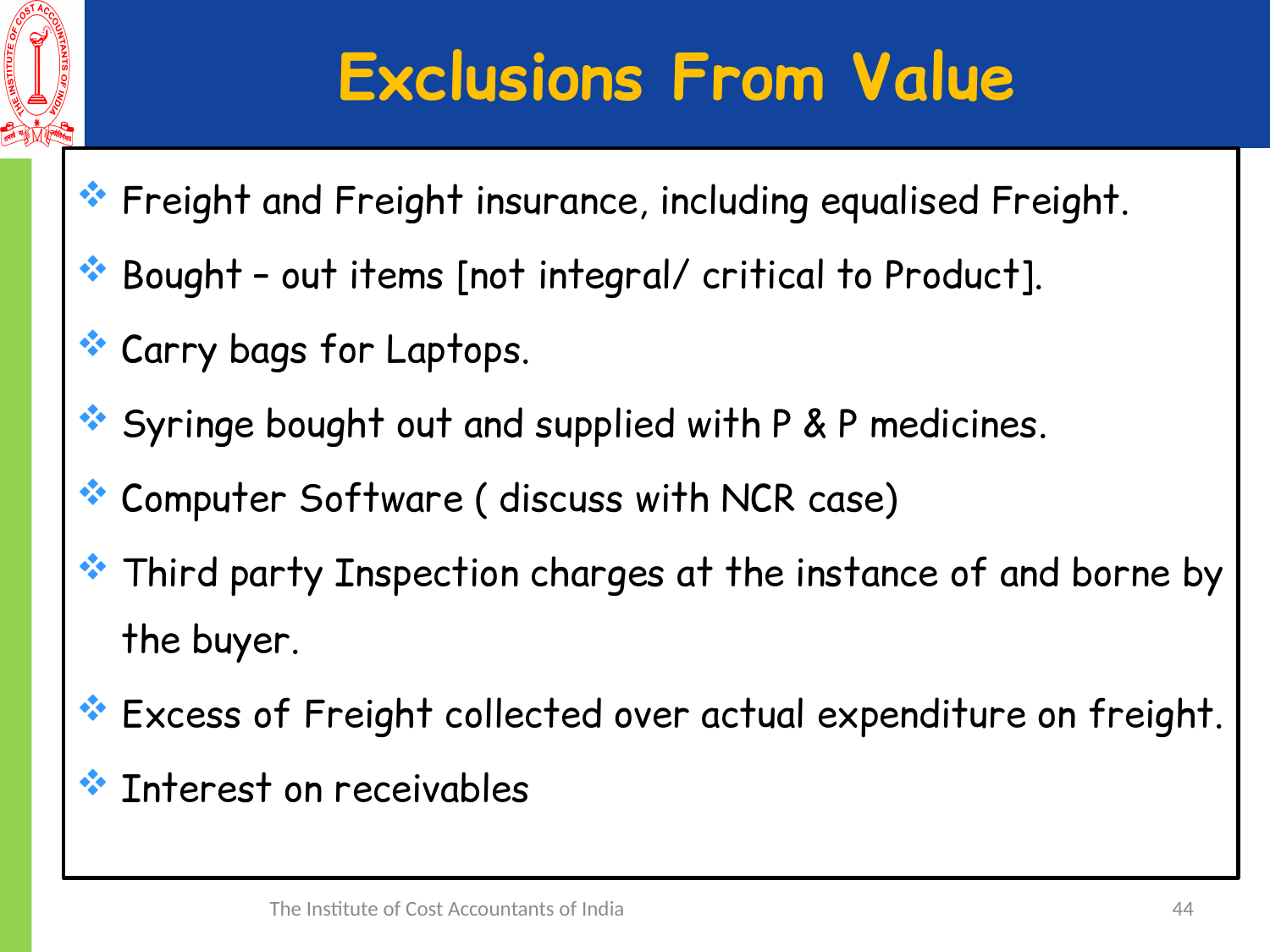

# Exclusions From Value
Freight and Freight insurance, including equalised Freight.
Bought – out items [not integral/ critical to Product].
Carry bags for Laptops.
Syringe bought out and supplied with P & P medicines.
Computer Software ( discuss with NCR case)
Third party Inspection charges at the instance of and borne by the buyer.
Excess of Freight collected over actual expenditure on freight.
Interest on receivables
The Institute of Cost Accountants of India
44